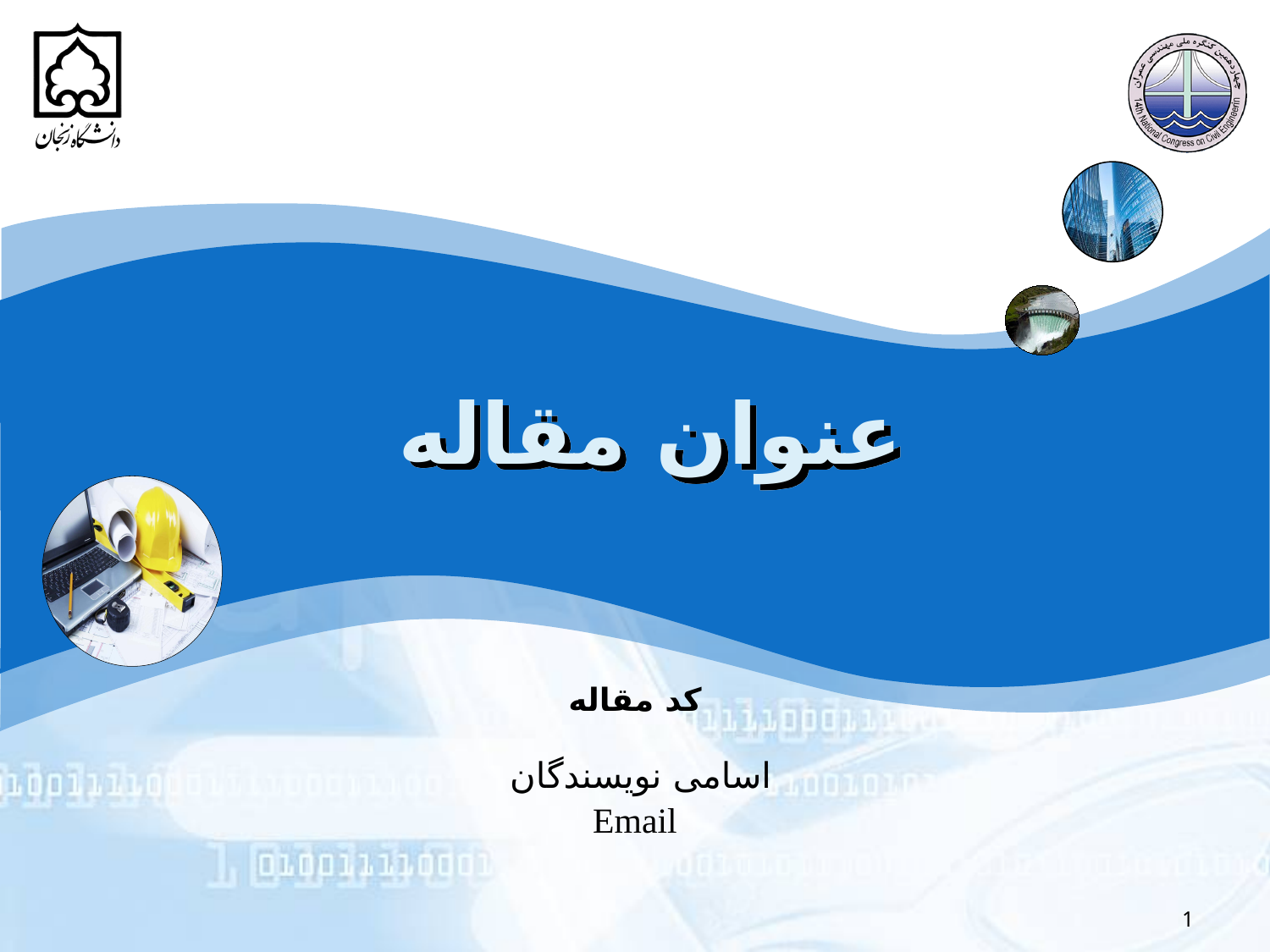

# عنوان مقاله
کد مقاله
اسامی نویسندگان
Email
1